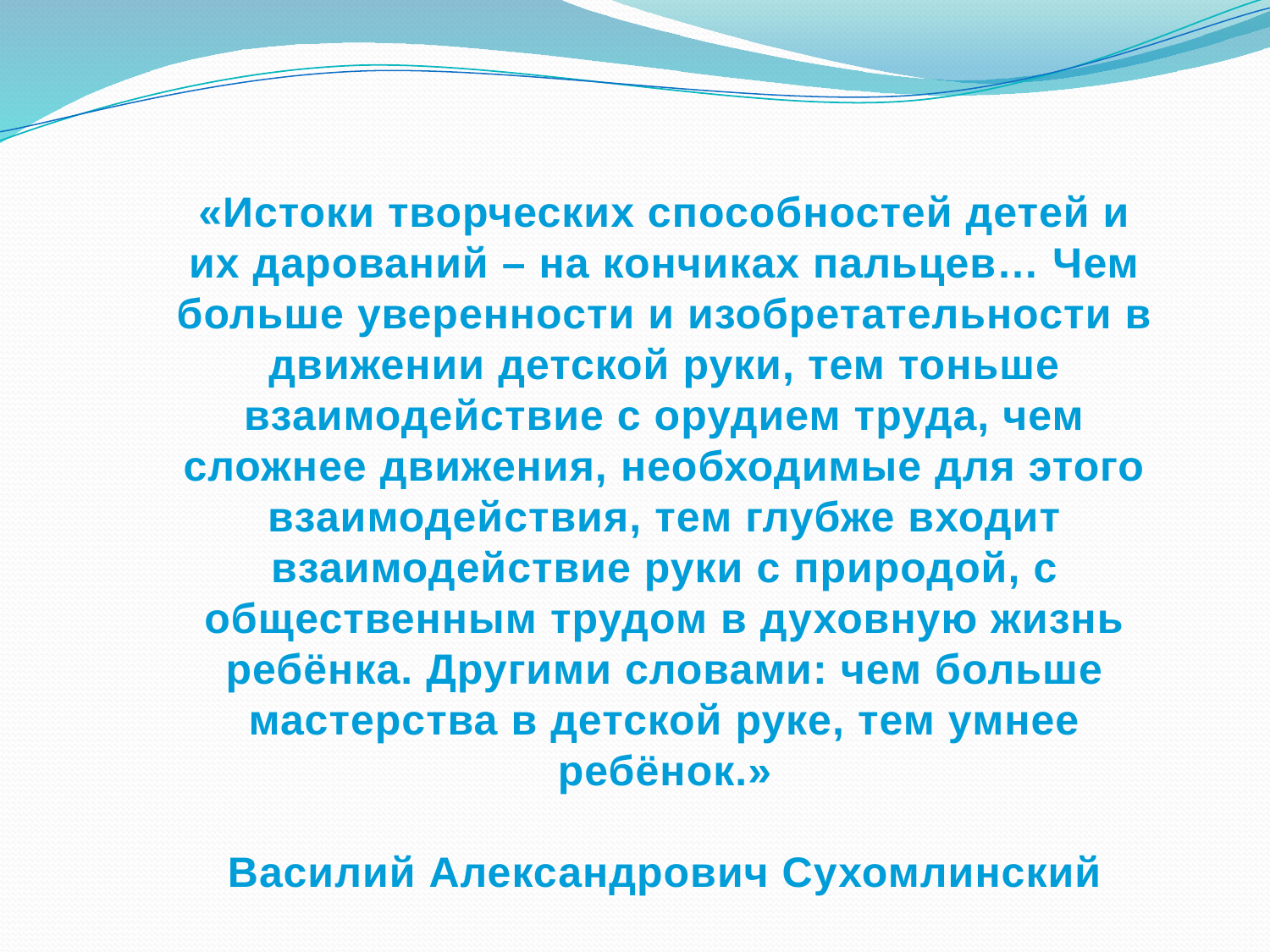

«Истоки творческих способностей детей и их дарований – на кончиках пальцев… Чем больше уверенности и изобретательности в движении детской руки, тем тоньше взаимодействие с орудием труда, чем сложнее движения, необходимые для этого взаимодействия, тем глубже входит взаимодействие руки с природой, с общественным трудом в духовную жизнь ребёнка. Другими словами: чем больше мастерства в детской руке, тем умнее ребёнок.»

Василий Александрович Сухомлинский